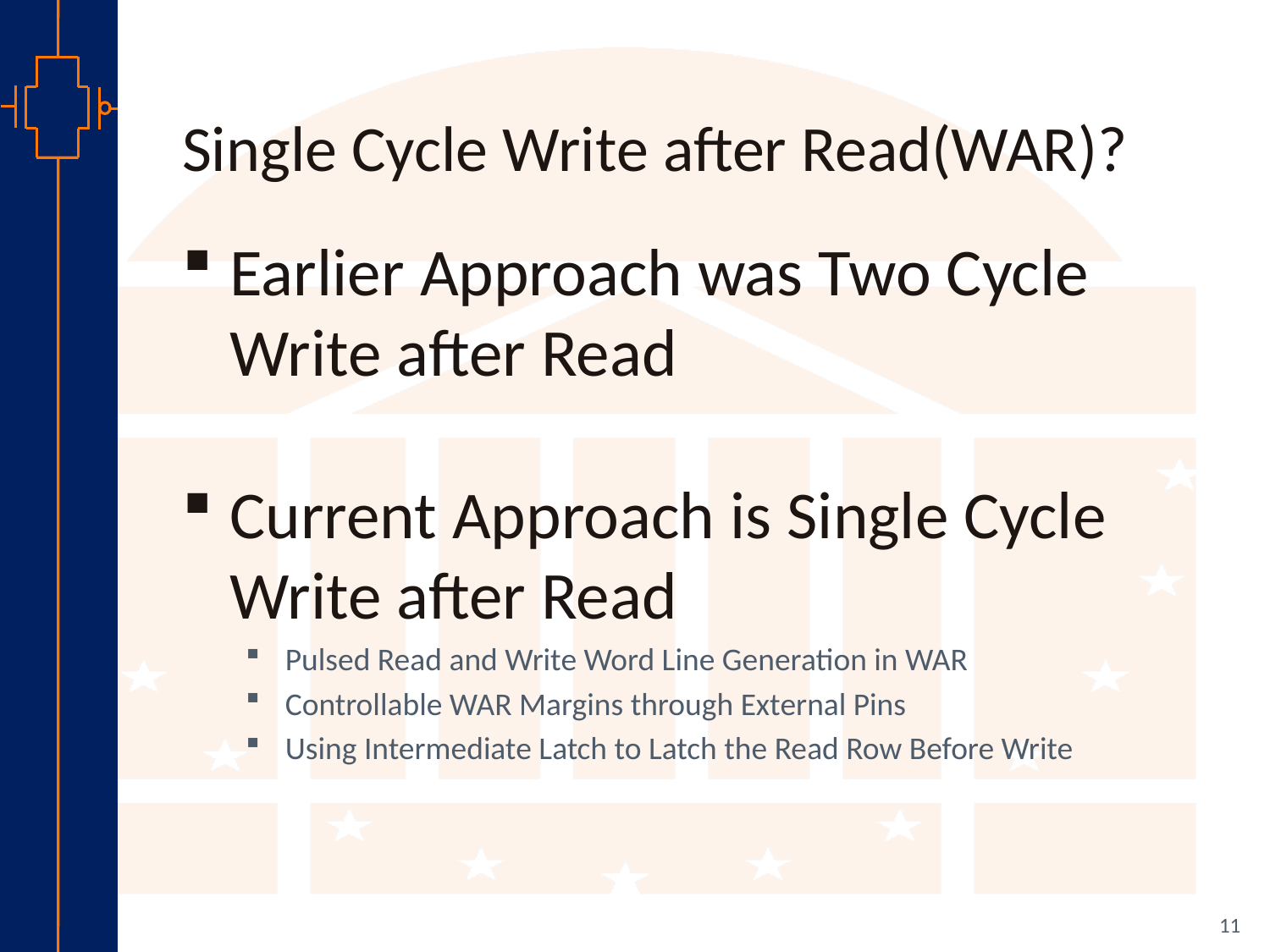

# Single Cycle Write after Read(WAR)?
Earlier Approach was Two Cycle Write after Read

Current Approach is Single Cycle Write after Read
Pulsed Read and Write Word Line Generation in WAR
Controllable WAR Margins through External Pins
Using Intermediate Latch to Latch the Read Row Before Write

11